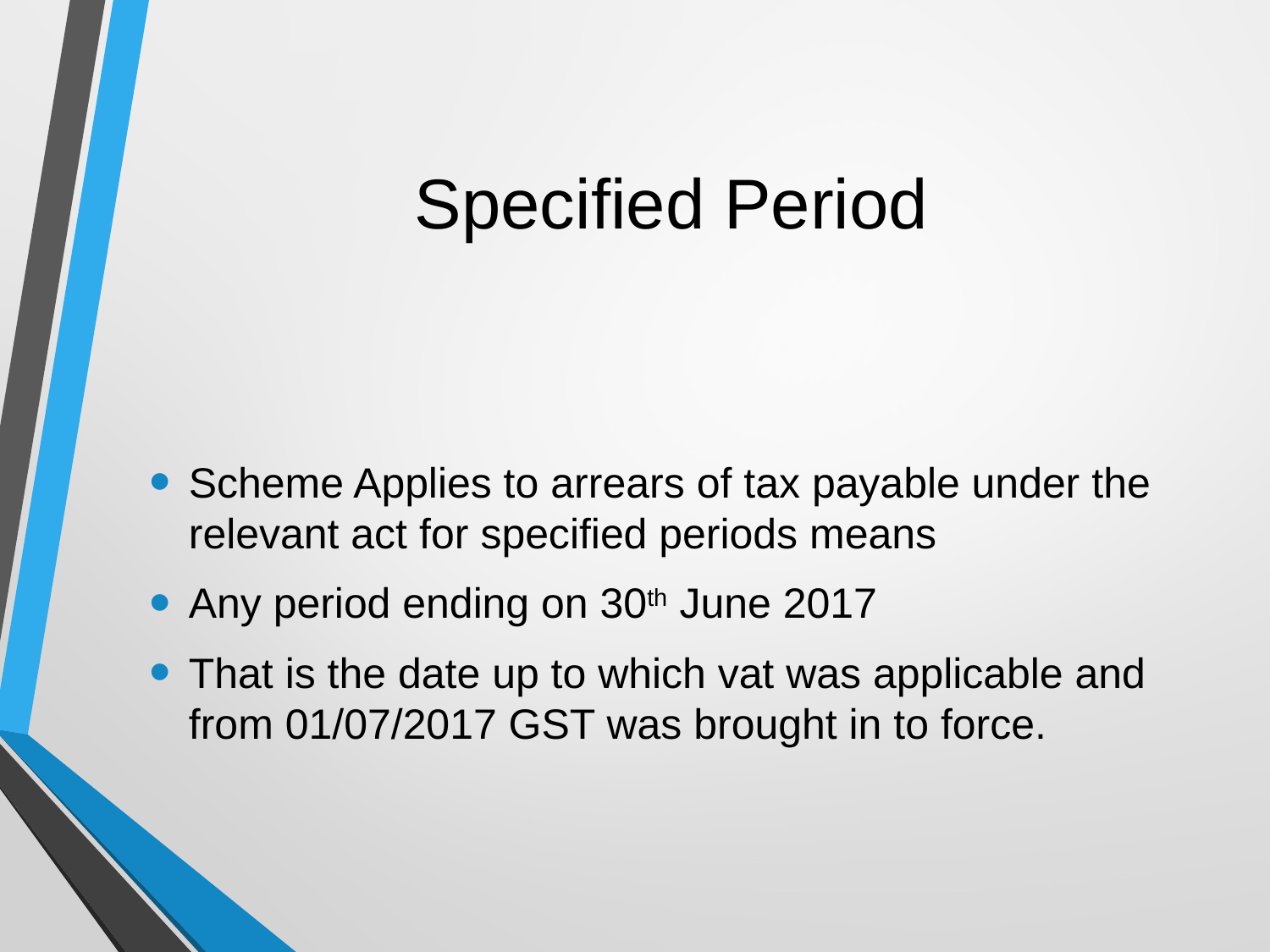

# Specified Period
Scheme Applies to arrears of tax payable under the relevant act for specified periods means
Any period ending on 30th June 2017
That is the date up to which vat was applicable and from 01/07/2017 GST was brought in to force.